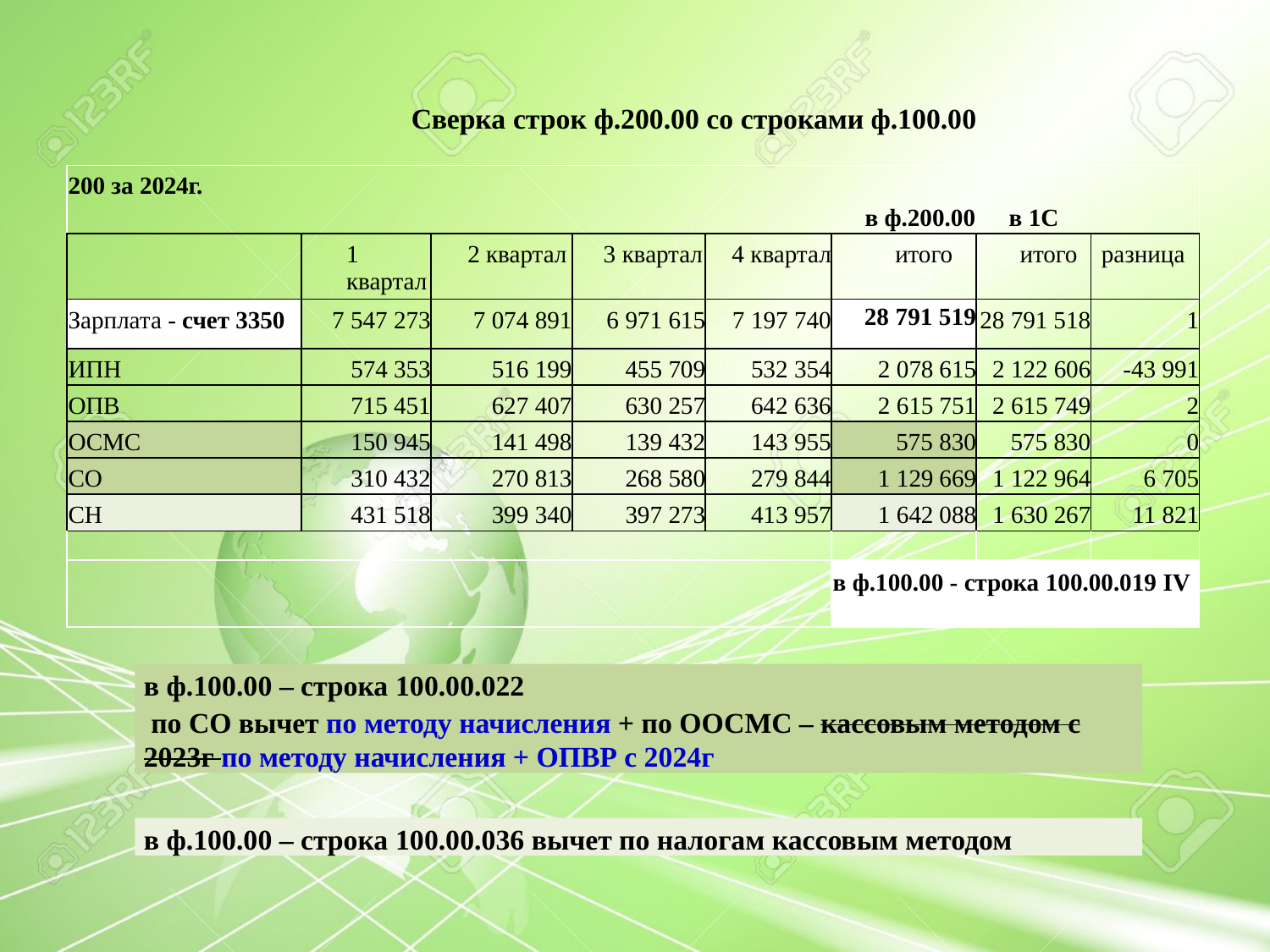

# Сверка строк ф.200.00 со строками ф.100.00
| 200 за 2024г. |  |  |  |  |  |  |  |
| --- | --- | --- | --- | --- | --- | --- | --- |
|  |  |  |  |  | в ф.200.00 | в 1С |  |
|  | 1 квартал | 2 квартал | 3 квартал | 4 квартал | итого | итого | разница |
| Зарплата - счет 3350 | 7 547 273 | 7 074 891 | 6 971 615 | 7 197 740 | 28 791 519 | 28 791 518 | 1 |
| ИПН | 574 353 | 516 199 | 455 709 | 532 354 | 2 078 615 | 2 122 606 | -43 991 |
| ОПВ | 715 451 | 627 407 | 630 257 | 642 636 | 2 615 751 | 2 615 749 | 2 |
| ОСМС | 150 945 | 141 498 | 139 432 | 143 955 | 575 830 | 575 830 | 0 |
| СО | 310 432 | 270 813 | 268 580 | 279 844 | 1 129 669 | 1 122 964 | 6 705 |
| СН | 431 518 | 399 340 | 397 273 | 413 957 | 1 642 088 | 1 630 267 | 11 821 |
|  |  |  |  |  |  |  |  |
|  |  |  |  |  | в ф.100.00 - строка 100.00.019 IV |  |  |
в ф.100.00 – строка 100.00.022
 по СО вычет по методу начисления + по ООСМС – кассовым методом с 2023г по методу начисления + ОПВР с 2024г
в ф.100.00 – строка 100.00.036 вычет по налогам кассовым методом